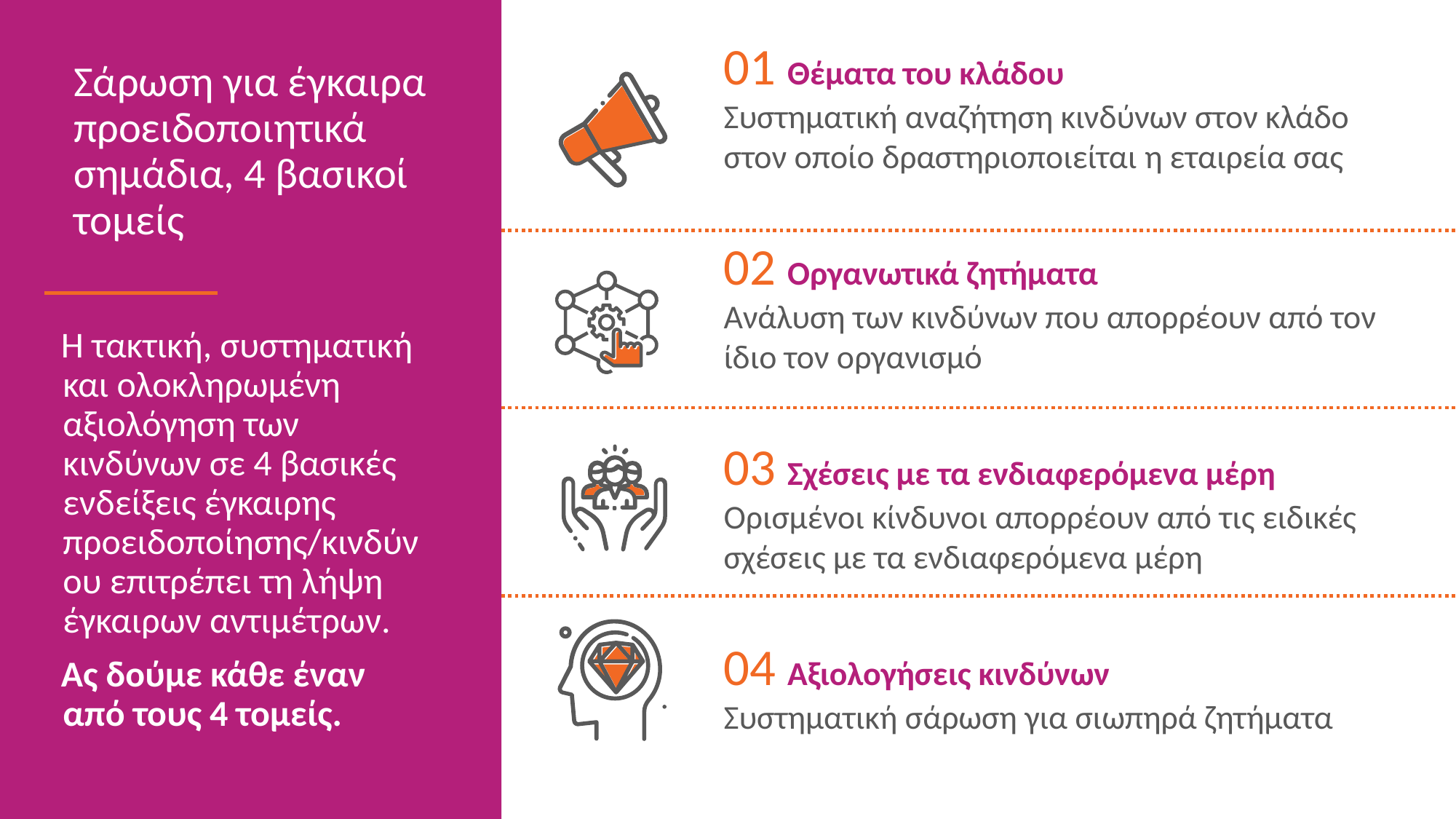

01 Θέματα του κλάδου
Συστηματική αναζήτηση κινδύνων στον κλάδο στον οποίο δραστηριοποιείται η εταιρεία σας

02 Οργανωτικά ζητήματα
Ανάλυση των κινδύνων που απορρέουν από τον ίδιο τον οργανισμό

03 Σχέσεις με τα ενδιαφερόμενα μέρη
Ορισμένοι κίνδυνοι απορρέουν από τις ειδικές σχέσεις με τα ενδιαφερόμενα μέρη

04 Αξιολογήσεις κινδύνων
Συστηματική σάρωση για σιωπηρά ζητήματα

Σάρωση για έγκαιρα προειδοποιητικά σημάδια, 4 βασικοί τομείς

Η τακτική, συστηματική και ολοκληρωμένη αξιολόγηση των κινδύνων σε 4 βασικές ενδείξεις έγκαιρης προειδοποίησης/κινδύνου επιτρέπει τη λήψη έγκαιρων αντιμέτρων.
Ας δούμε κάθε έναν από τους 4 τομείς.